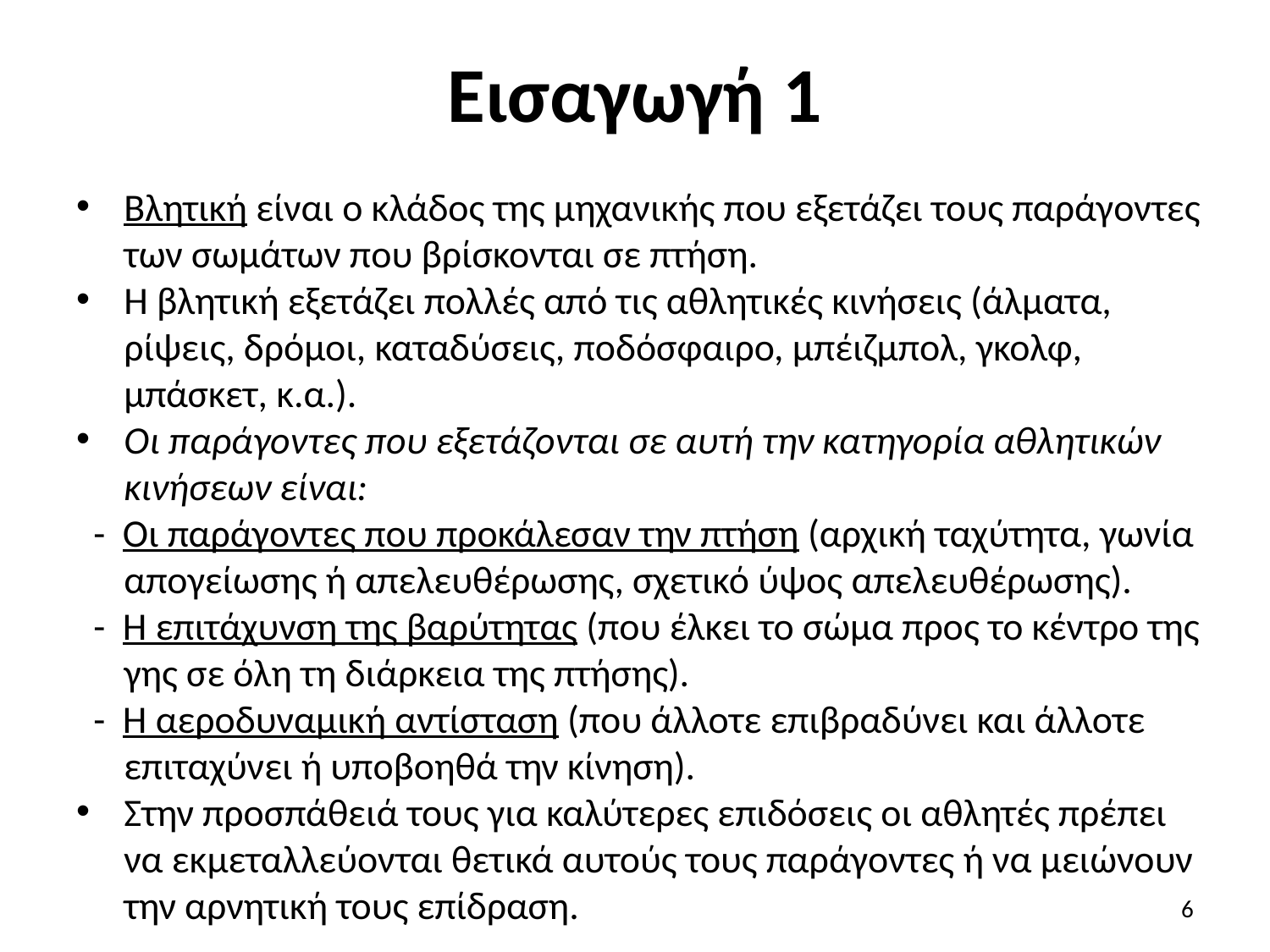

# Εισαγωγή 1
Βλητική είναι ο κλάδος της μηχανικής που εξετάζει τους παράγοντες των σωμάτων που βρίσκονται σε πτήση.
Η βλητική εξετάζει πολλές από τις αθλητικές κινήσεις (άλματα, ρίψεις, δρόμοι, καταδύσεις, ποδόσφαιρο, μπέιζμπολ, γκολφ, μπάσκετ, κ.α.).
Οι παράγοντες που εξετάζονται σε αυτή την κατηγορία αθλητικών κινήσεων είναι:
  -  Οι παράγοντες που προκάλεσαν την πτήση (αρχική ταχύτητα, γωνία απογείωσης ή απελευθέρωσης, σχετικό ύψος απελευθέρωσης).
  -  Η επιτάχυνση της βαρύτητας (που έλκει το σώμα προς το κέντρο της γης σε όλη τη διάρκεια της πτήσης).
  -  Η αεροδυναμική αντίσταση (που άλλοτε επιβραδύνει και άλλοτε επιταχύνει ή υποβοηθά την κίνηση).
Στην προσπάθειά τους για καλύτερες επιδόσεις οι αθλητές πρέπει να εκμεταλλεύονται θετικά αυτούς τους παράγοντες ή να μειώνουν την αρνητική τους επίδραση.
6